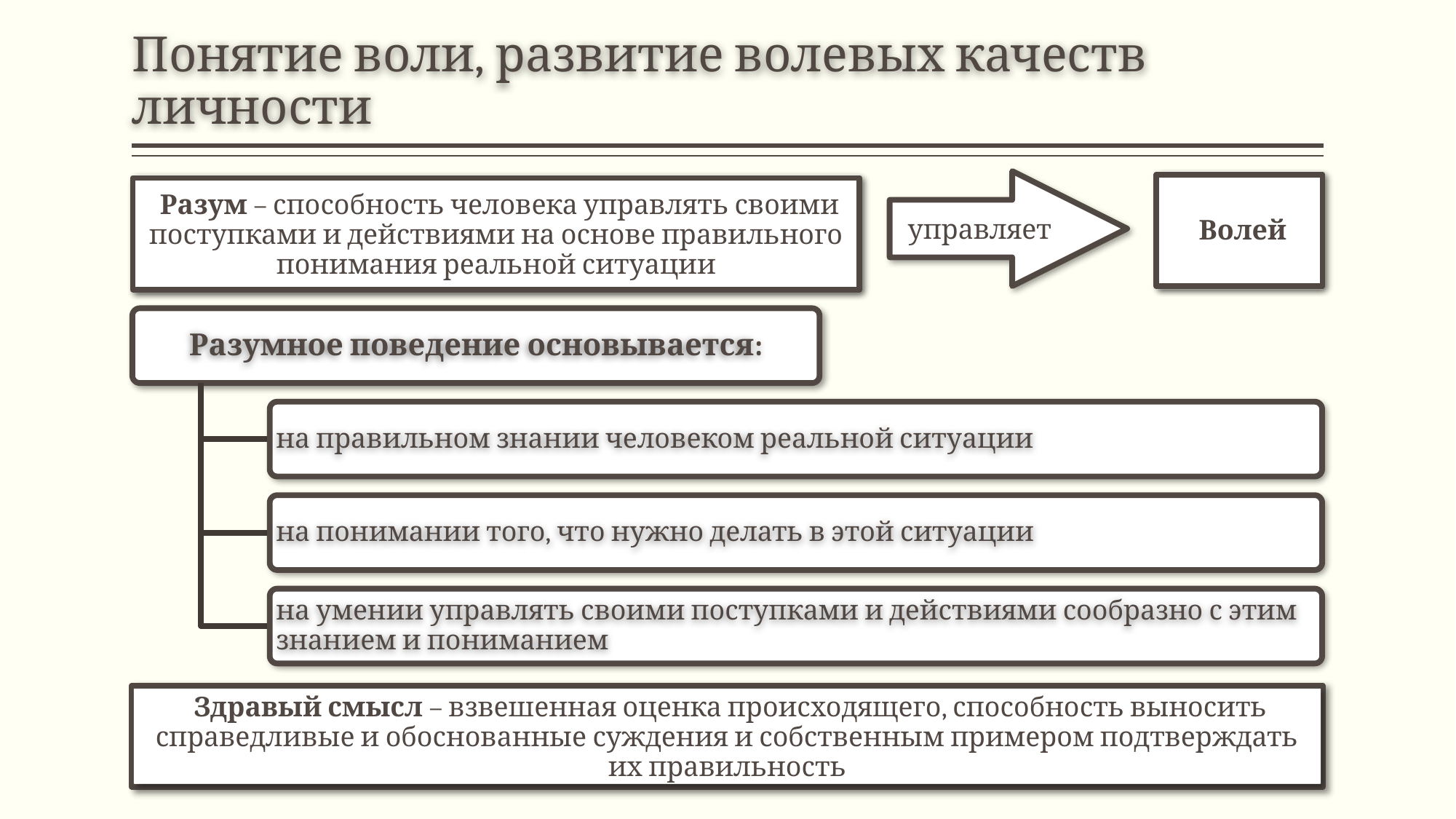

# Понятие воли, развитие волевых качеств личности
управляет

 Волей

 Разум – способность человека управлять своими поступками и действиями на основе правильного понимания реальной ситуации

Разумное поведение основывается:

на правильном знании человеком реальной ситуации

на понимании того, что нужно делать в этой ситуации

на умении управлять своими поступками и действиями сообразно с этим знанием и пониманием

 Здравый смысл – взвешенная оценка происходящего, способность выносить справедливые и обоснованные суждения и собственным примером подтверждать их правильность